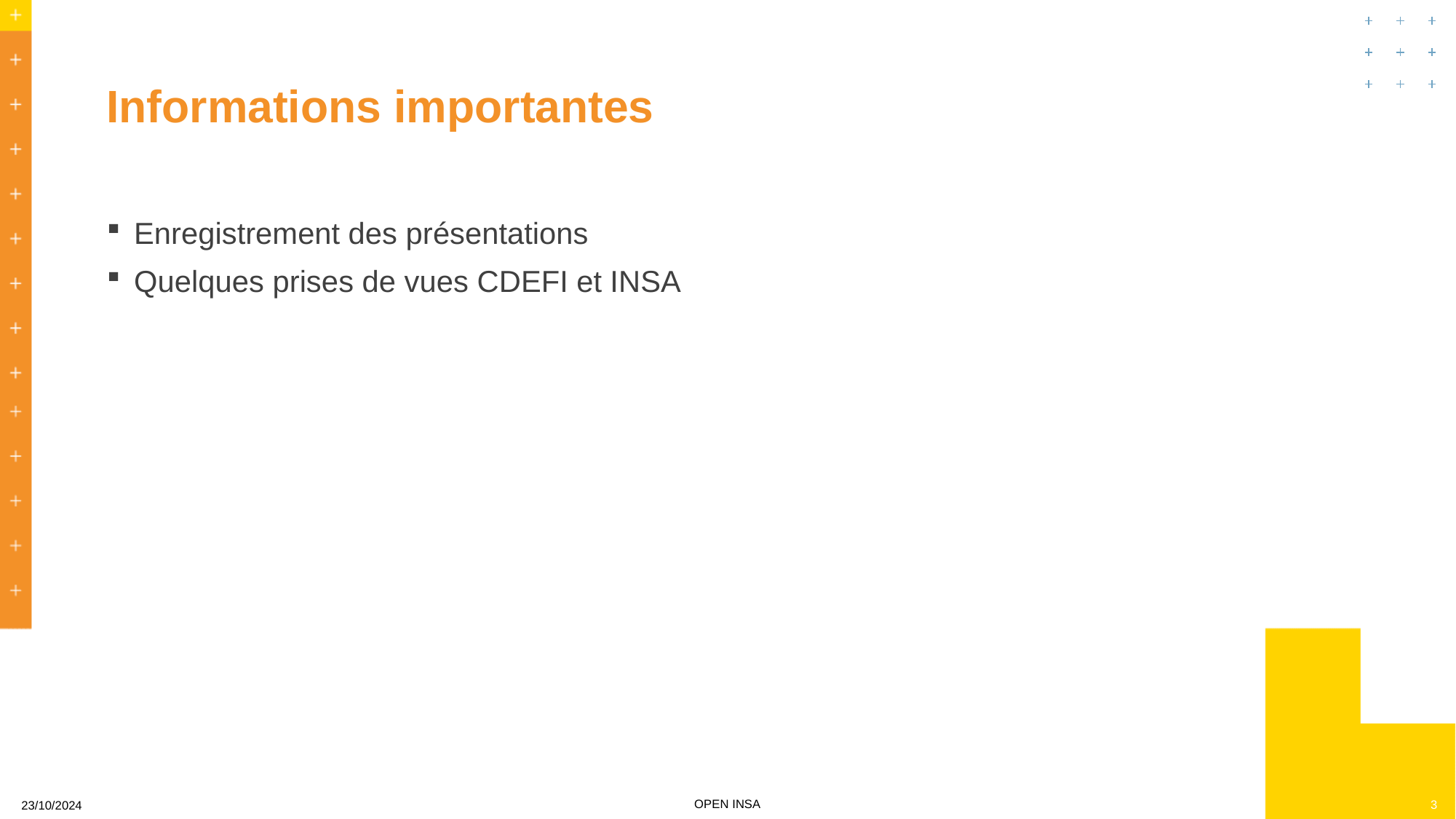

# Informations importantes
Enregistrement des présentations
Quelques prises de vues CDEFI et INSA

OPEN INSA
3
23/10/2024